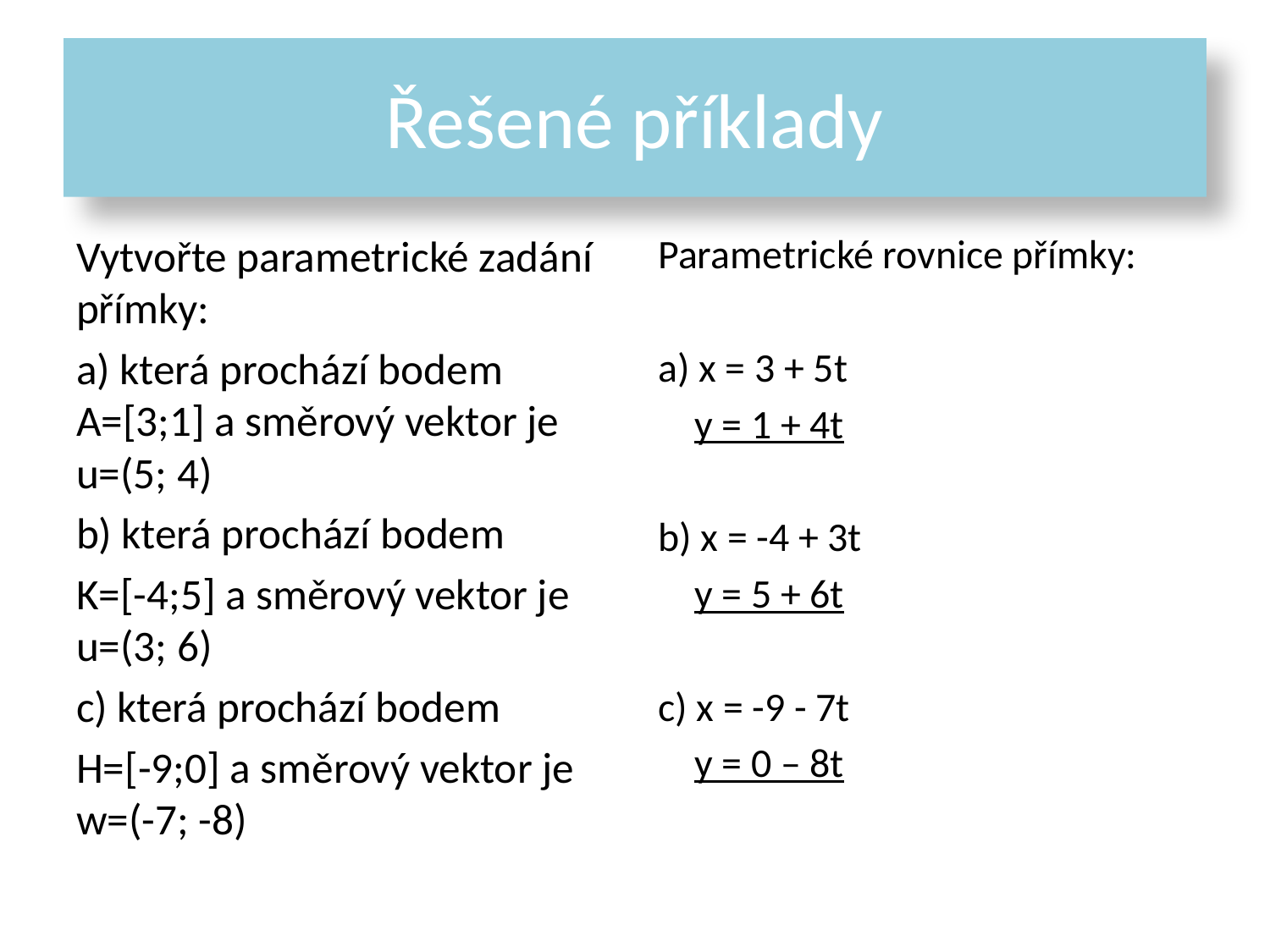

# Řešené příklady
Vytvořte parametrické zadání přímky:
a) která prochází bodem A=[3;1] a směrový vektor je u=(5; 4)
b) která prochází bodem
K=[-4;5] a směrový vektor je u=(3; 6)
c) která prochází bodem
H=[-9;0] a směrový vektor je w=(-7; -8)

Parametrické rovnice přímky:

a) x = 3 + 5t
    y = 1 + 4t

b) x = -4 + 3t
    y = 5 + 6t

c) x = -9 - 7t
    y = 0 – 8t